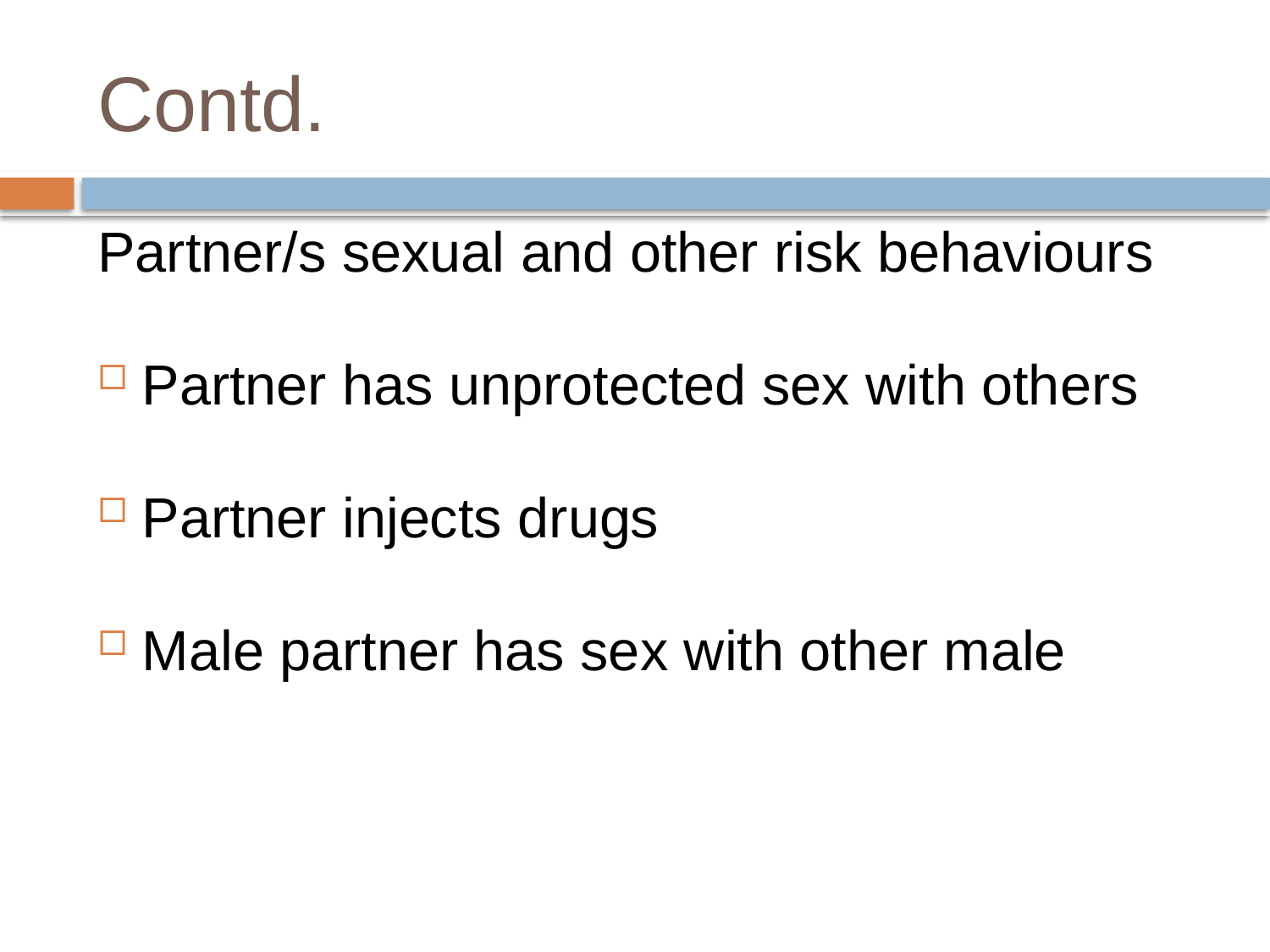

# Contd.
Partner/s sexual and other risk behaviours

Partner has unprotected sex with others

Partner injects drugs

Male partner has sex with other male